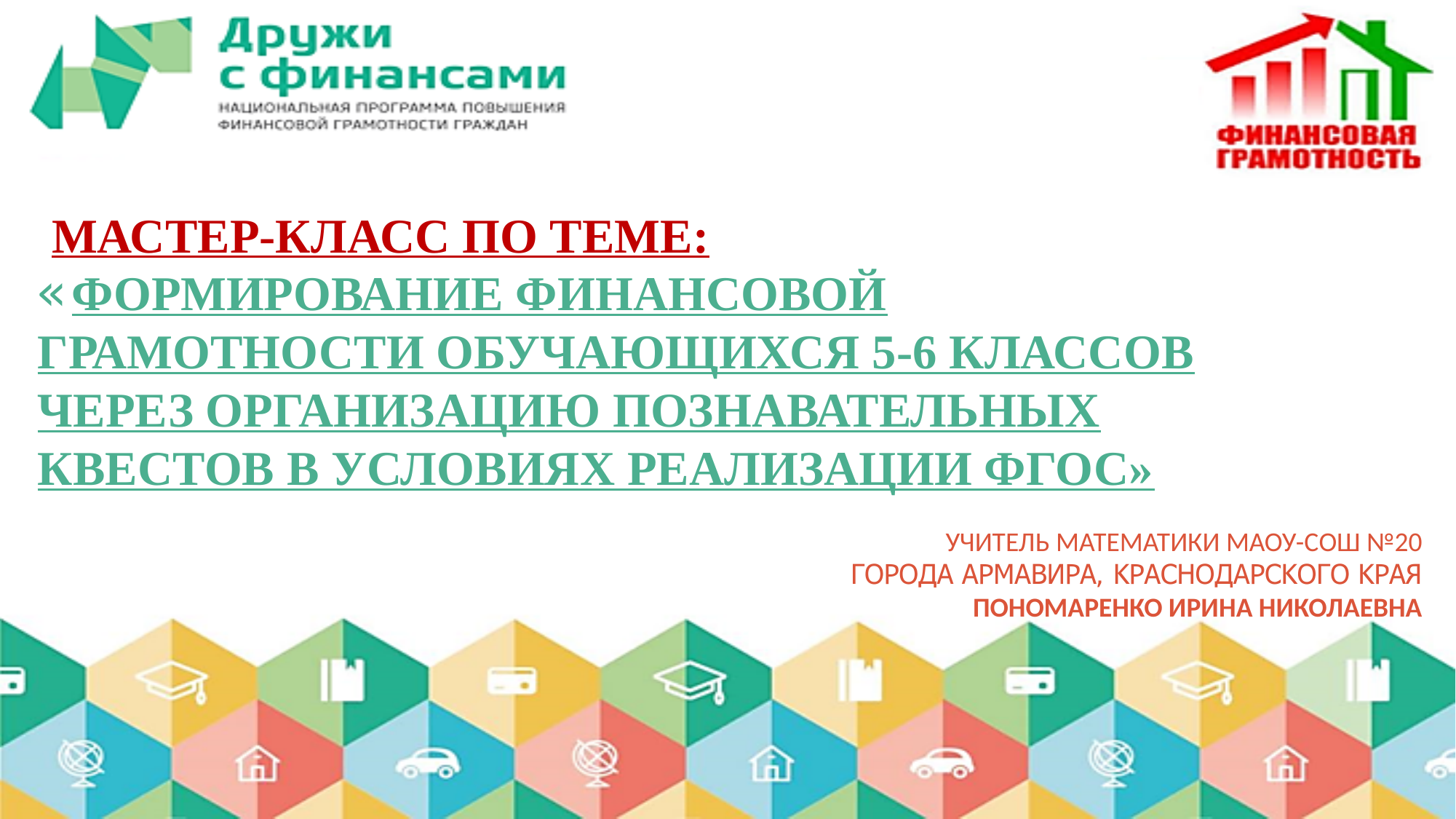

Мастер-класс по теме:
«Формирование финансовой грамотности обучающихся 5-6 классов через организацию познавательных квестов в условиях реализации ФГОС»
УЧИТЕЛЬ МАТЕМАТИКИ МАОУ-СОШ №20
ГОРОДА АРМАВИРА, КРАСНОДАРСКОГО КРАЯ
ПОНОМАРЕНКО ИРИНА НИКОЛАЕВНА